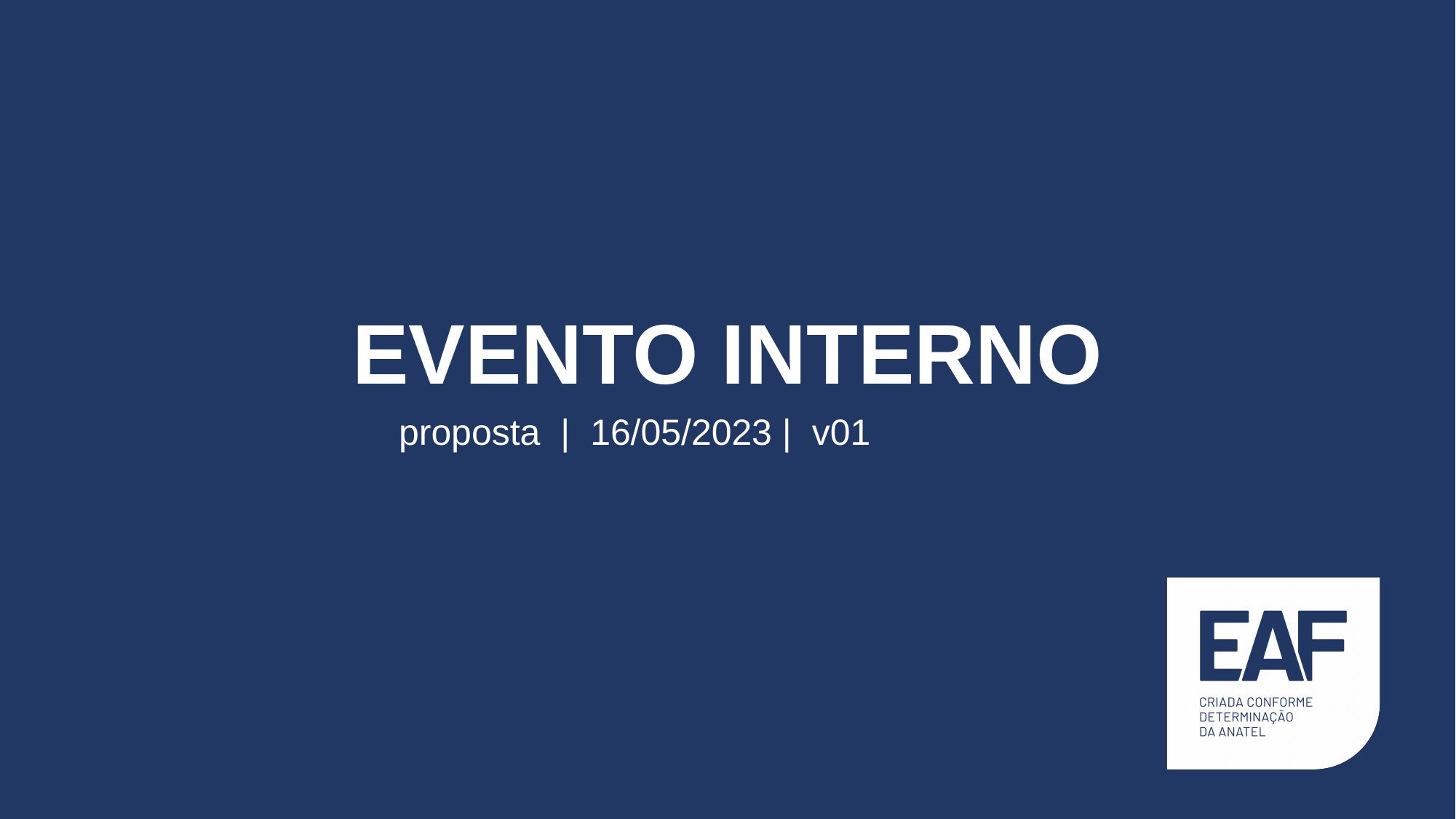

# EVENTO INTERNO
proposta  |  16/05/2023 |  v01